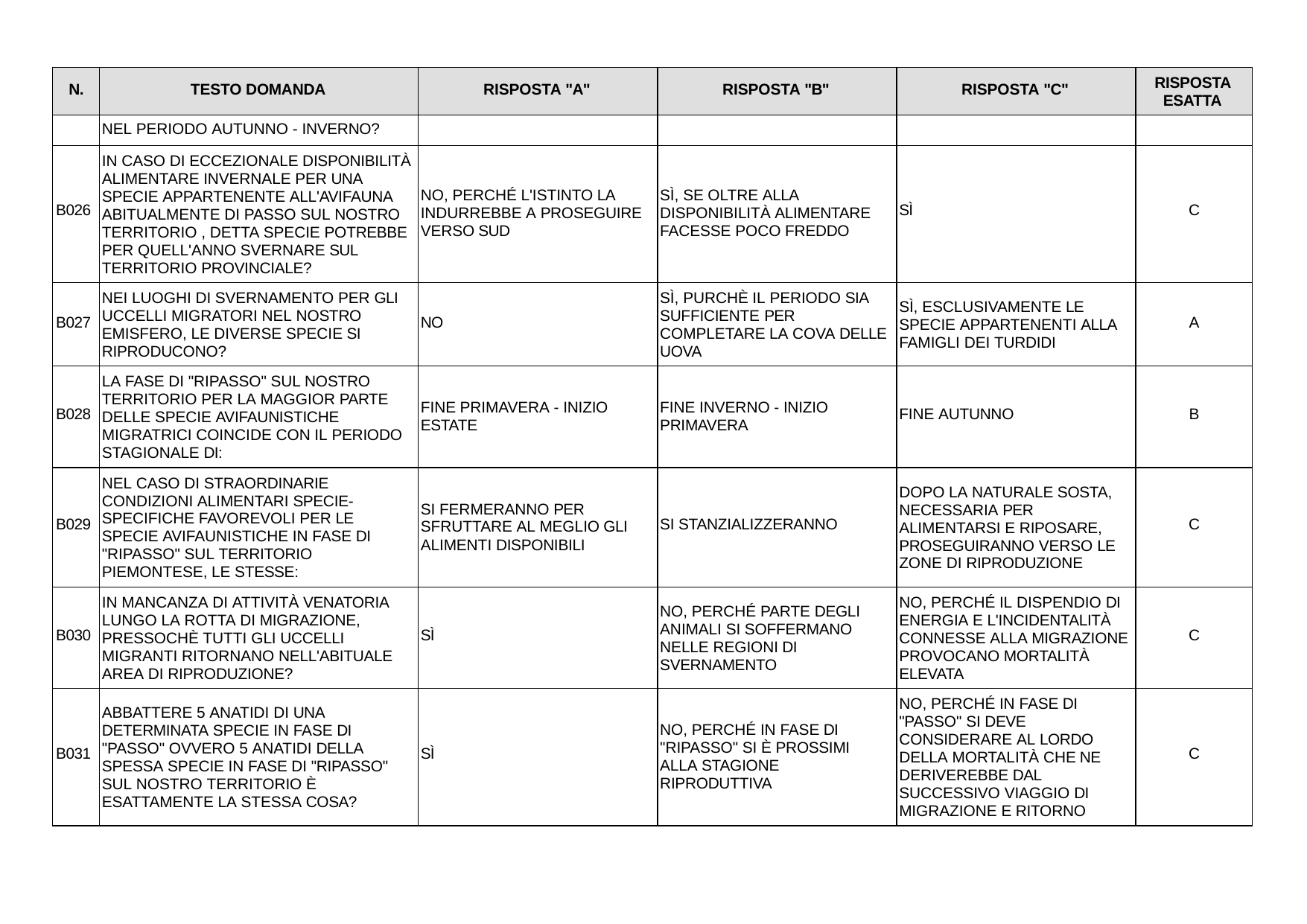

| N. | TESTO DOMANDA | RISPOSTA "A" | RISPOSTA "B" | RISPOSTA "C" | RISPOSTA ESATTA |
| --- | --- | --- | --- | --- | --- |
|  | NEL PERIODO AUTUNNO - INVERNO? |  |  |  |  |
| B026 | IN CASO DI ECCEZIONALE DISPONIBILITÀ ALIMENTARE INVERNALE PER UNA SPECIE APPARTENENTE ALL'AVIFAUNA ABITUALMENTE DI PASSO SUL NOSTRO TERRITORIO , DETTA SPECIE POTREBBE PER QUELL'ANNO SVERNARE SUL TERRITORIO PROVINCIALE? | NO, PERCHÉ L'ISTINTO LA INDURREBBE A PROSEGUIRE VERSO SUD | SÌ, SE OLTRE ALLA DISPONIBILITÀ ALIMENTARE FACESSE POCO FREDDO | SÌ | C |
| B027 | NEI LUOGHI DI SVERNAMENTO PER GLI UCCELLI MIGRATORI NEL NOSTRO EMISFERO, LE DIVERSE SPECIE SI RIPRODUCONO? | NO | SÌ, PURCHÈ IL PERIODO SIA SUFFICIENTE PER COMPLETARE LA COVA DELLE UOVA | SÌ, ESCLUSIVAMENTE LE SPECIE APPARTENENTI ALLA FAMIGLI DEI TURDIDI | A |
| B028 | LA FASE DI "RIPASSO" SUL NOSTRO TERRITORIO PER LA MAGGIOR PARTE DELLE SPECIE AVIFAUNISTICHE MIGRATRICI COINCIDE CON IL PERIODO STAGIONALE DI: | FINE PRIMAVERA - INIZIO ESTATE | FINE INVERNO - INIZIO PRIMAVERA | FINE AUTUNNO | B |
| B029 | NEL CASO DI STRAORDINARIE CONDIZIONI ALIMENTARI SPECIE- SPECIFICHE FAVOREVOLI PER LE SPECIE AVIFAUNISTICHE IN FASE DI "RIPASSO" SUL TERRITORIO PIEMONTESE, LE STESSE: | SI FERMERANNO PER SFRUTTARE AL MEGLIO GLI ALIMENTI DISPONIBILI | SI STANZIALIZZERANNO | DOPO LA NATURALE SOSTA, NECESSARIA PER ALIMENTARSI E RIPOSARE, PROSEGUIRANNO VERSO LE ZONE DI RIPRODUZIONE | C |
| B030 | IN MANCANZA DI ATTIVITÀ VENATORIA LUNGO LA ROTTA DI MIGRAZIONE, PRESSOCHÈ TUTTI GLI UCCELLI MIGRANTI RITORNANO NELL'ABITUALE AREA DI RIPRODUZIONE? | SÌ | NO, PERCHÉ PARTE DEGLI ANIMALI SI SOFFERMANO NELLE REGIONI DI SVERNAMENTO | NO, PERCHÉ IL DISPENDIO DI ENERGIA E L'INCIDENTALITÀ CONNESSE ALLA MIGRAZIONE PROVOCANO MORTALITÀ ELEVATA | C |
| B031 | ABBATTERE 5 ANATIDI DI UNA DETERMINATA SPECIE IN FASE DI "PASSO" OVVERO 5 ANATIDI DELLA SPESSA SPECIE IN FASE DI "RIPASSO" SUL NOSTRO TERRITORIO È ESATTAMENTE LA STESSA COSA? | SÌ | NO, PERCHÉ IN FASE DI "RIPASSO" SI È PROSSIMI ALLA STAGIONE RIPRODUTTIVA | NO, PERCHÉ IN FASE DI "PASSO" SI DEVE CONSIDERARE AL LORDO DELLA MORTALITÀ CHE NE DERIVEREBBE DAL SUCCESSIVO VIAGGIO DI MIGRAZIONE E RITORNO | C |